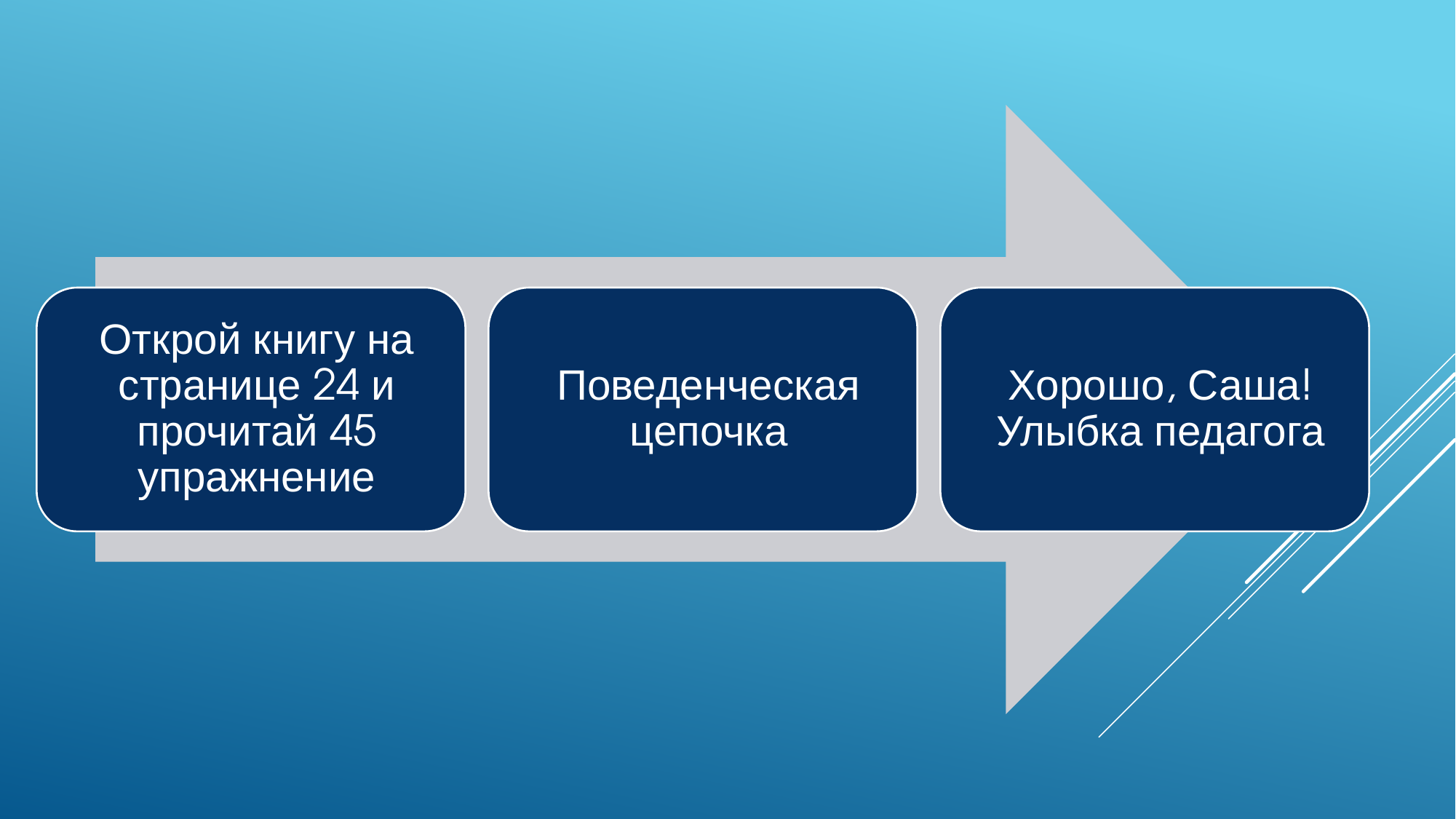

Открой книгу на странице 24 и прочитай 45 упражнение
Поведенческая цепочка
Хорошо, Саша! Улыбка педагога